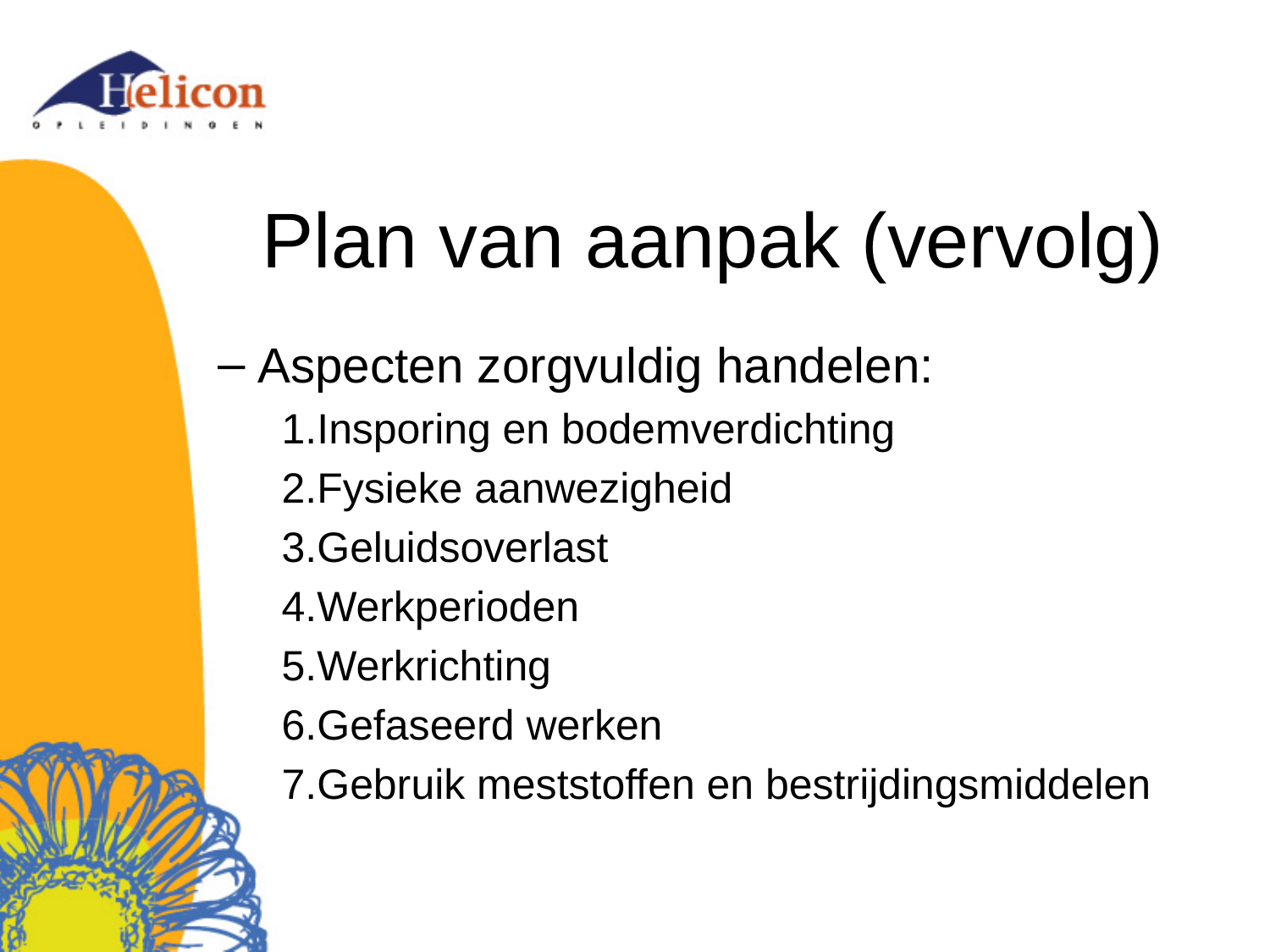

# Plan van aanpak (vervolg)
Aspecten zorgvuldig handelen:
Insporing en bodemverdichting
Fysieke aanwezigheid
Geluidsoverlast
Werkperioden
Werkrichting
Gefaseerd werken
Gebruik meststoffen en bestrijdingsmiddelen